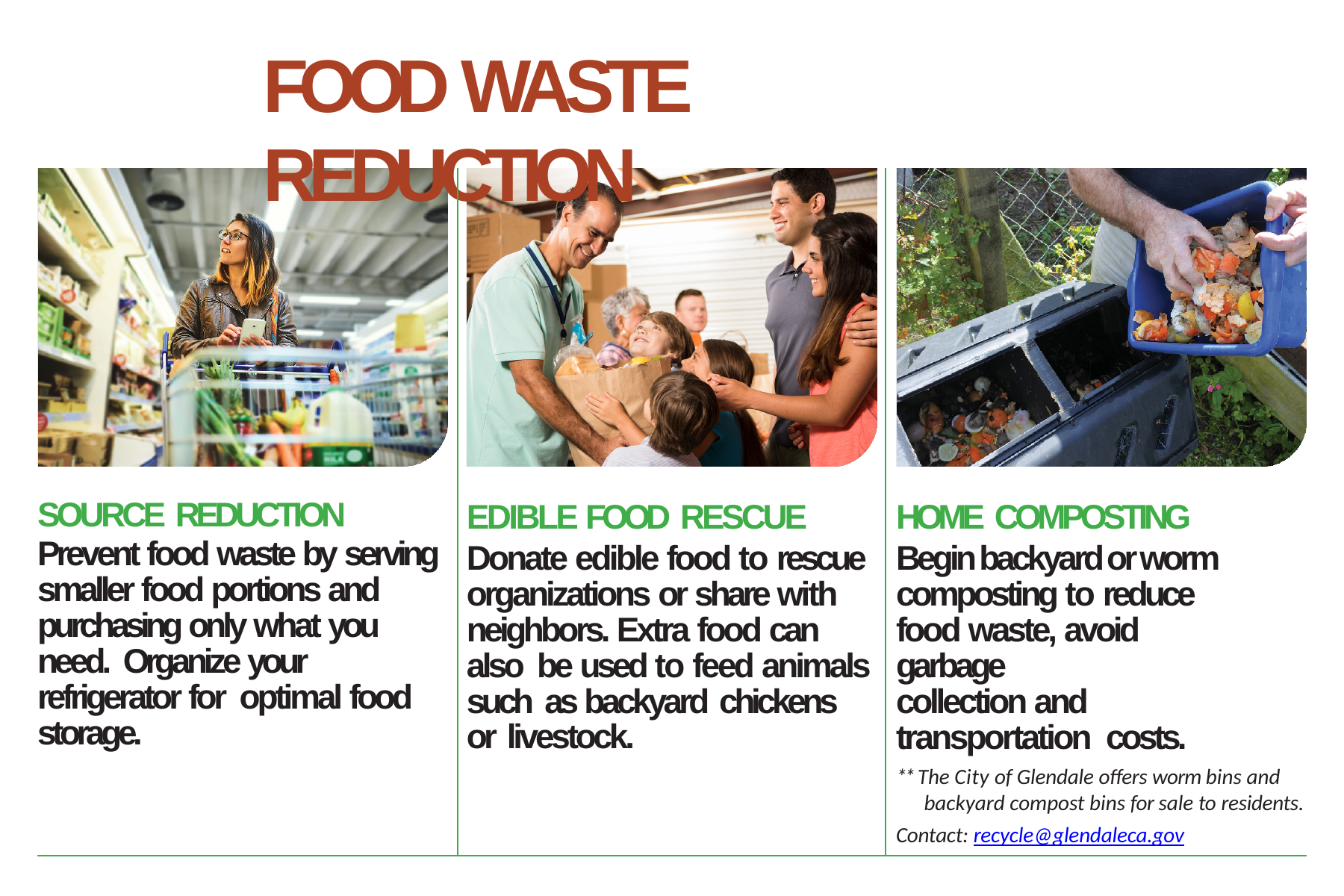

# FOOD WASTE REDUCTION

SOURCE REDUCTION
Prevent food waste by serving  smaller food portions and  purchasing only what you need.  Organize your refrigerator for  optimal food storage.
EDIBLE FOOD RESCUE
Donate edible food to rescue  organizations or share with  neighbors. Extra food can also  be used to feed animals such  as backyard chickens
or livestock.
HOME COMPOSTING
Begin backyard or worm  composting to reduce  food waste, avoid garbage
collection and transportation  costs.
** The City of Glendale offers worm bins and  backyard compost bins for sale to residents.
Contact: recycle@glendaleca.gov